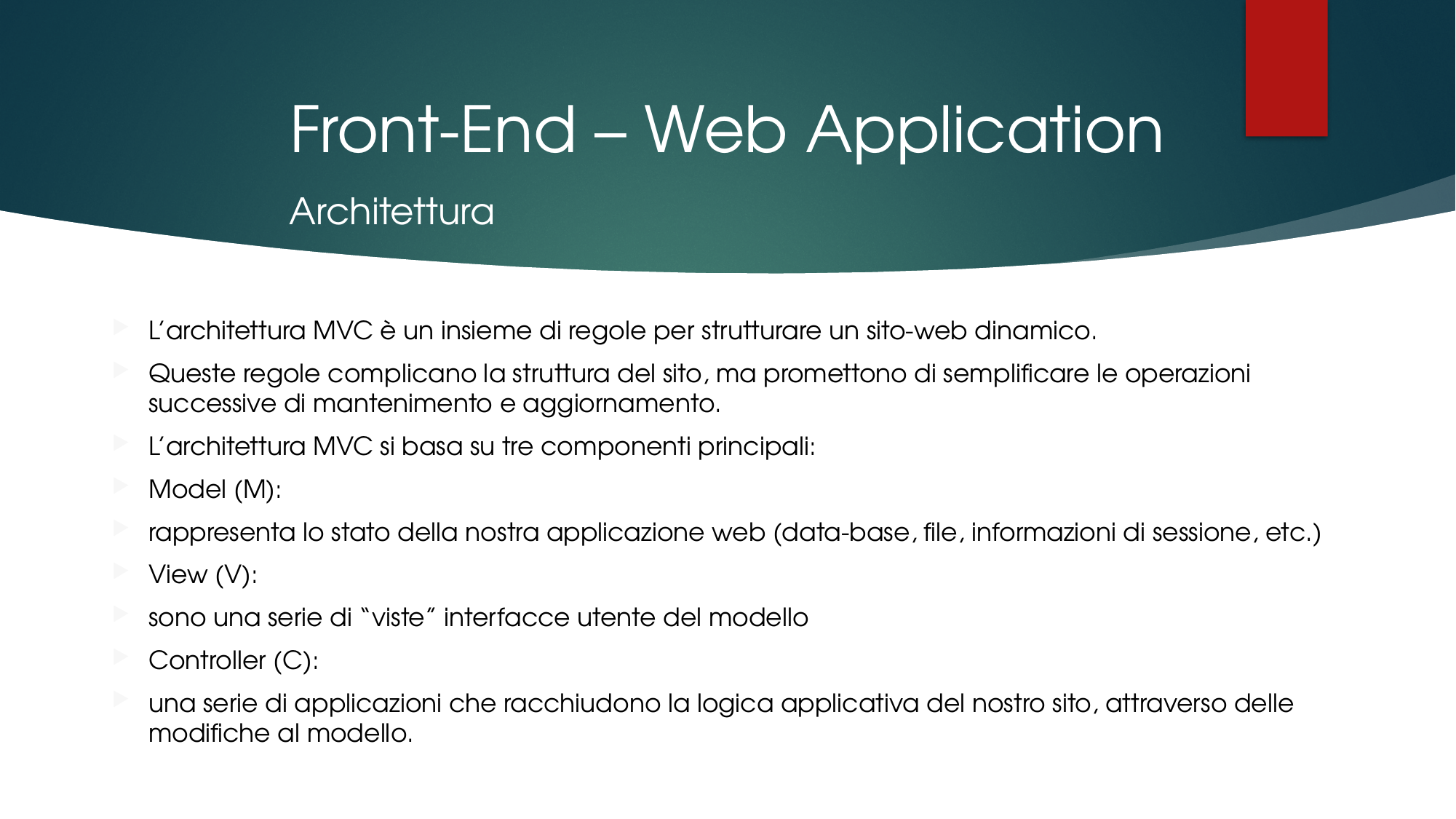

# Front-End – Web Application
Architettura

L’architettura MVC è un insieme di regole per strutturare un sito-web dinamico.
Queste regole complicano la struttura del sito, ma promettono di semplificare le operazioni successive di mantenimento e aggiornamento.
L’architettura MVC si basa su tre componenti principali:
Model (M):
rappresenta lo stato della nostra applicazione web (data-base, file, informazioni di sessione, etc.)
View (V):
sono una serie di “viste” interfacce utente del modello
Controller (C):
una serie di applicazioni che racchiudono la logica applicativa del nostro sito, attraverso delle modifiche al modello.